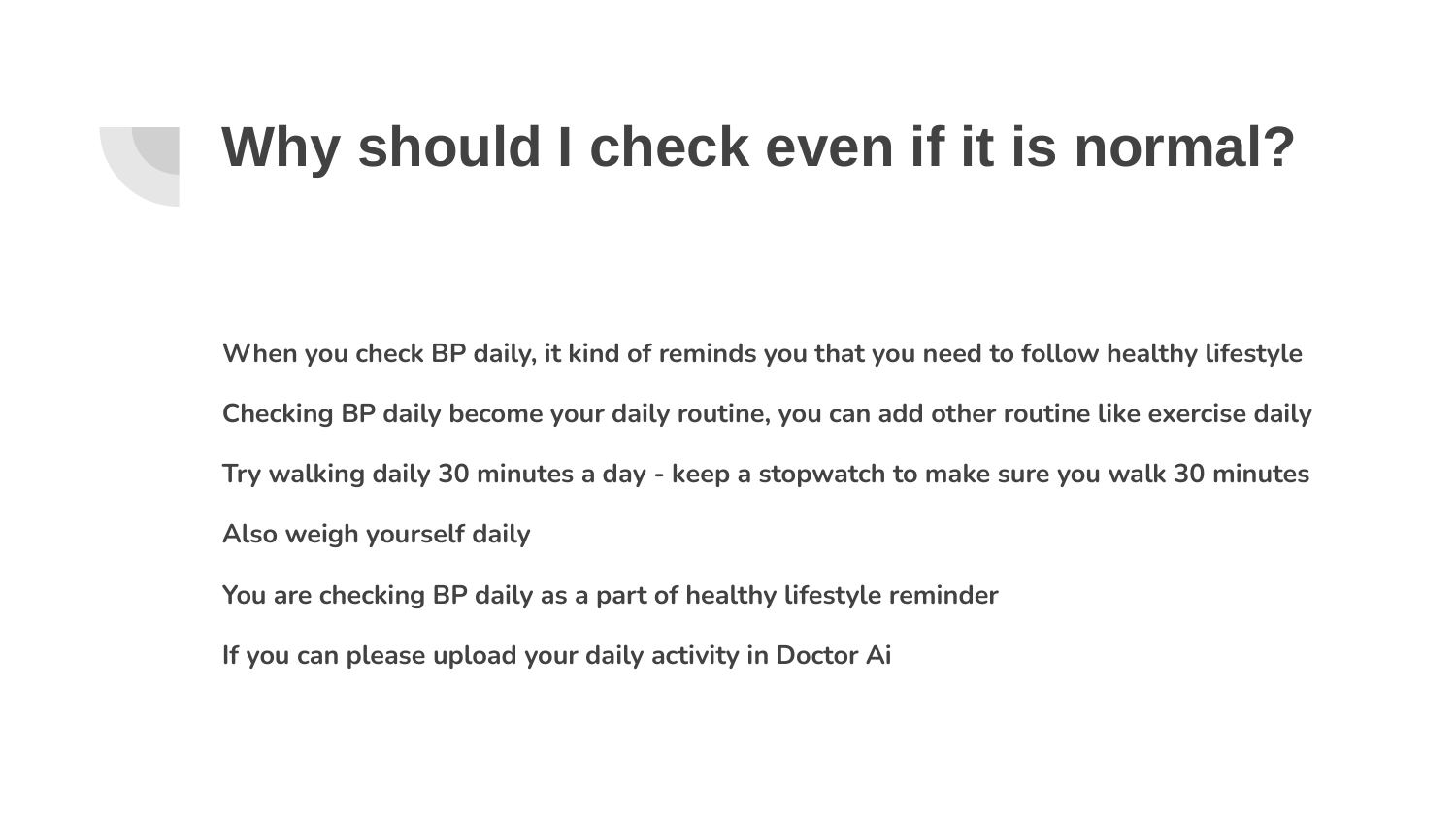

# Why should I check even if it is normal?
When you check BP daily, it kind of reminds you that you need to follow healthy lifestyle
Checking BP daily become your daily routine, you can add other routine like exercise daily
Try walking daily 30 minutes a day - keep a stopwatch to make sure you walk 30 minutes
Also weigh yourself daily
You are checking BP daily as a part of healthy lifestyle reminder
If you can please upload your daily activity in Doctor Ai